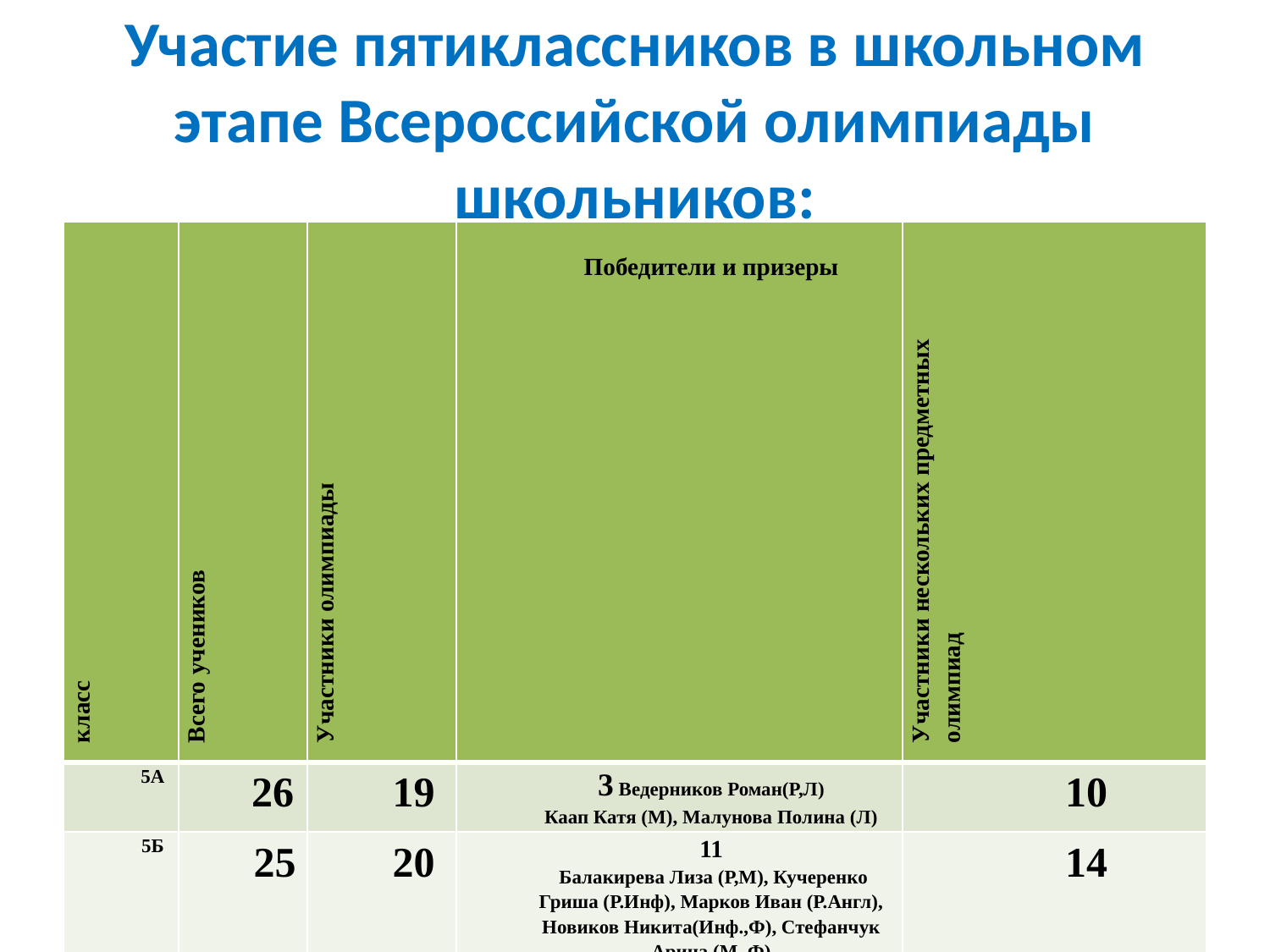

# Участие пятиклассников в школьном этапе Всероссийской олимпиады школьников:
| класс | Всего учеников | Участники олимпиады | Победители и призеры | Участники нескольких предметных олимпиад |
| --- | --- | --- | --- | --- |
| 5А | 26 | 19 | 3 Ведерников Роман(Р,Л) Каап Катя (М), Малунова Полина (Л) | 10 |
| 5Б | 25 | 20 | 11 Балакирева Лиза (Р,М), Кучеренко Гриша (Р.Инф), Марков Иван (Р.Англ), Новиков Никита(Инф.,Ф), Стефанчук Арина (М.,Ф) | 14 |
| 5В | 26 | 20 | 2 Пекишева Зоя (Р.) Северинова Лиза (Р.,Л.,Ф) | 9 |
| 5Г | 25 | 23 | 4 Демин Андрей (Л., Англ.) Краюшкина Соня (Л) Юферев Влад (Р) Бухановский Владимир (Англ) | 16 |
| итог | 102 | 82/80 % | 20/24% | 49/60% |